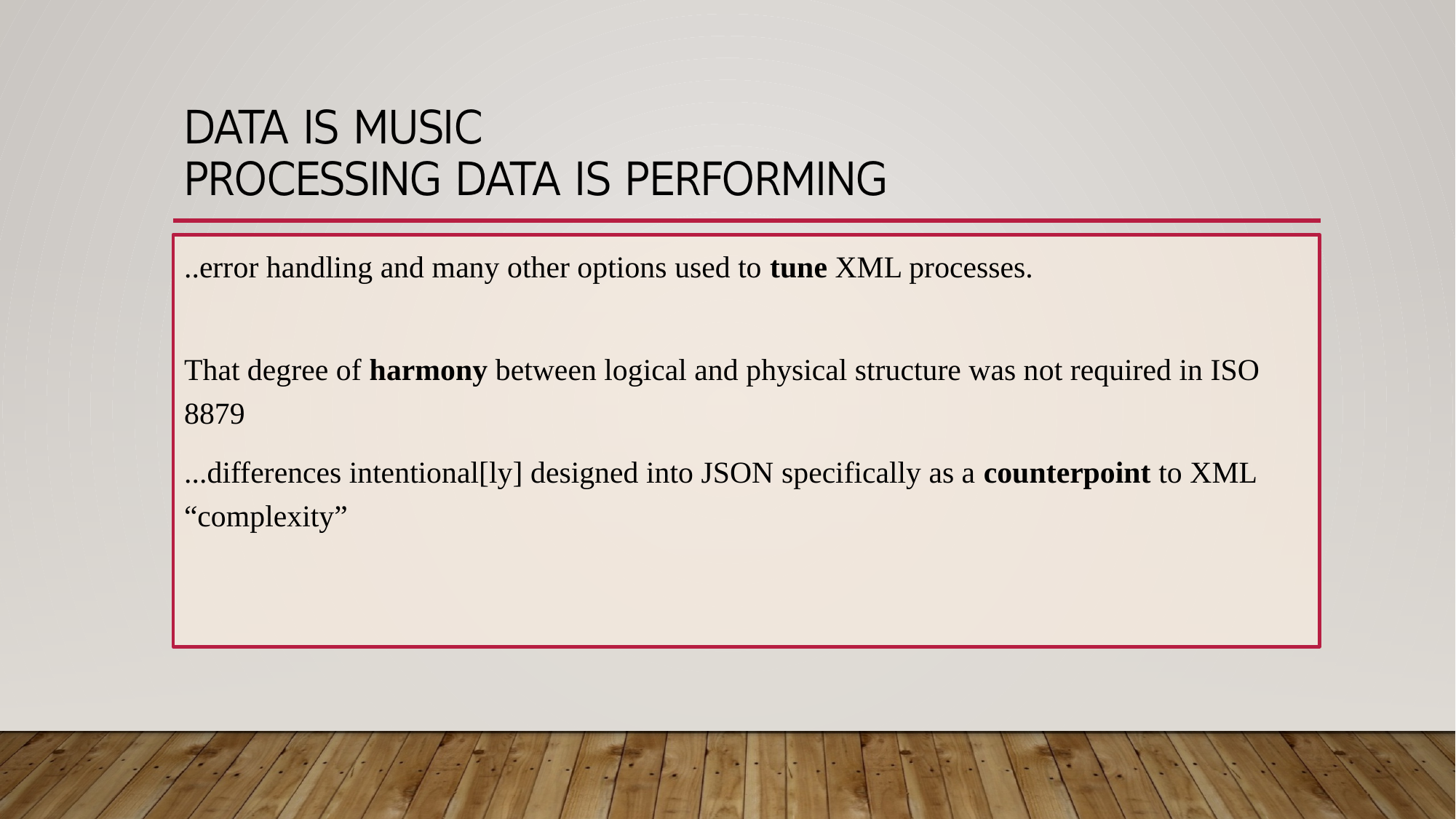

# Data is music processing data is performing
..error handling and many other options used to tune XML processes.
That degree of harmony between logical and physical structure was not required in ISO 8879
...differences intentional[ly] designed into JSON specifically as a counterpoint to XML “complexity”